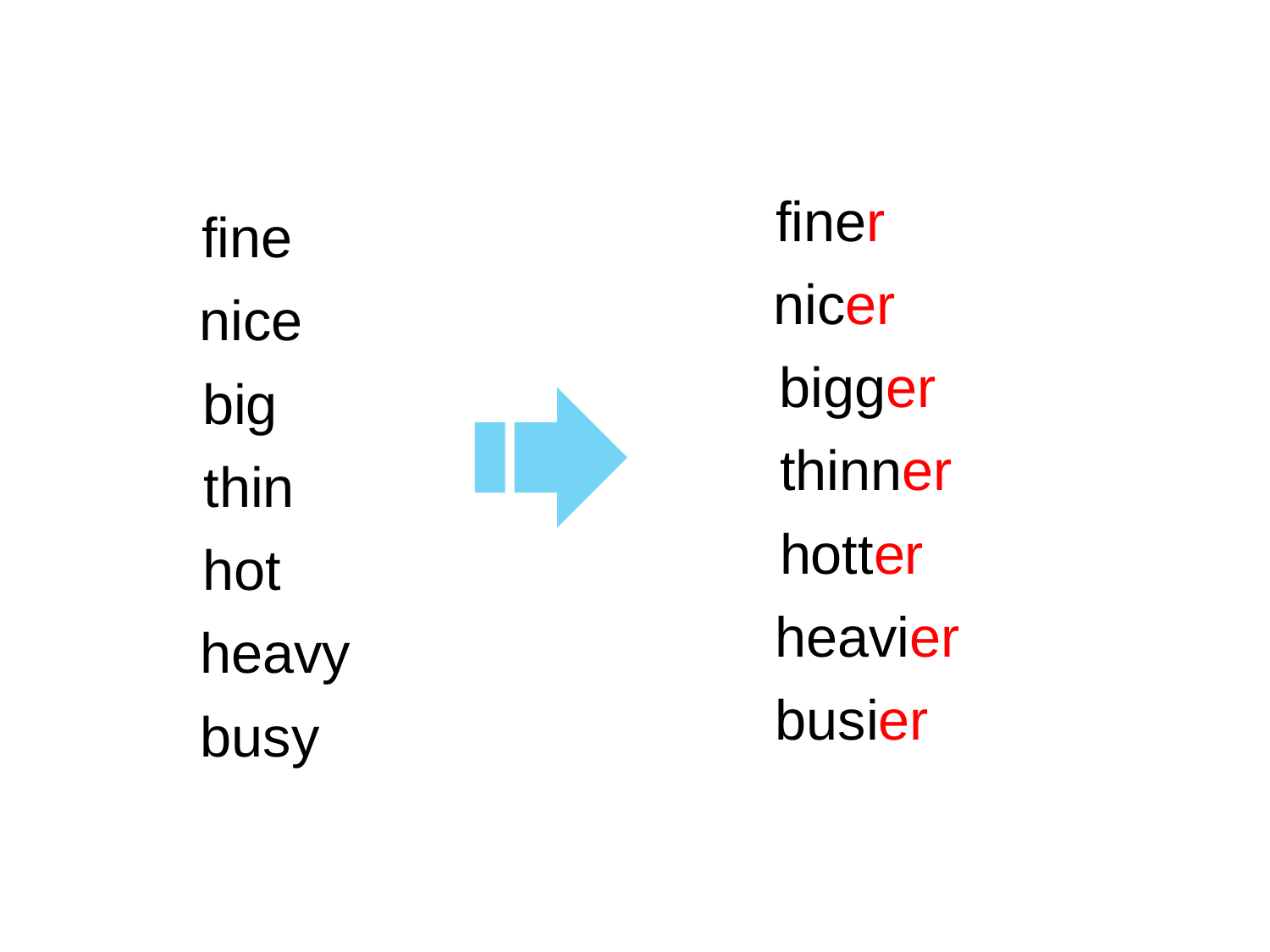

finer
nicer
bigger
thinner
hotter
heavier
busier
fine
nice
big
thin
hot
heavy
busy